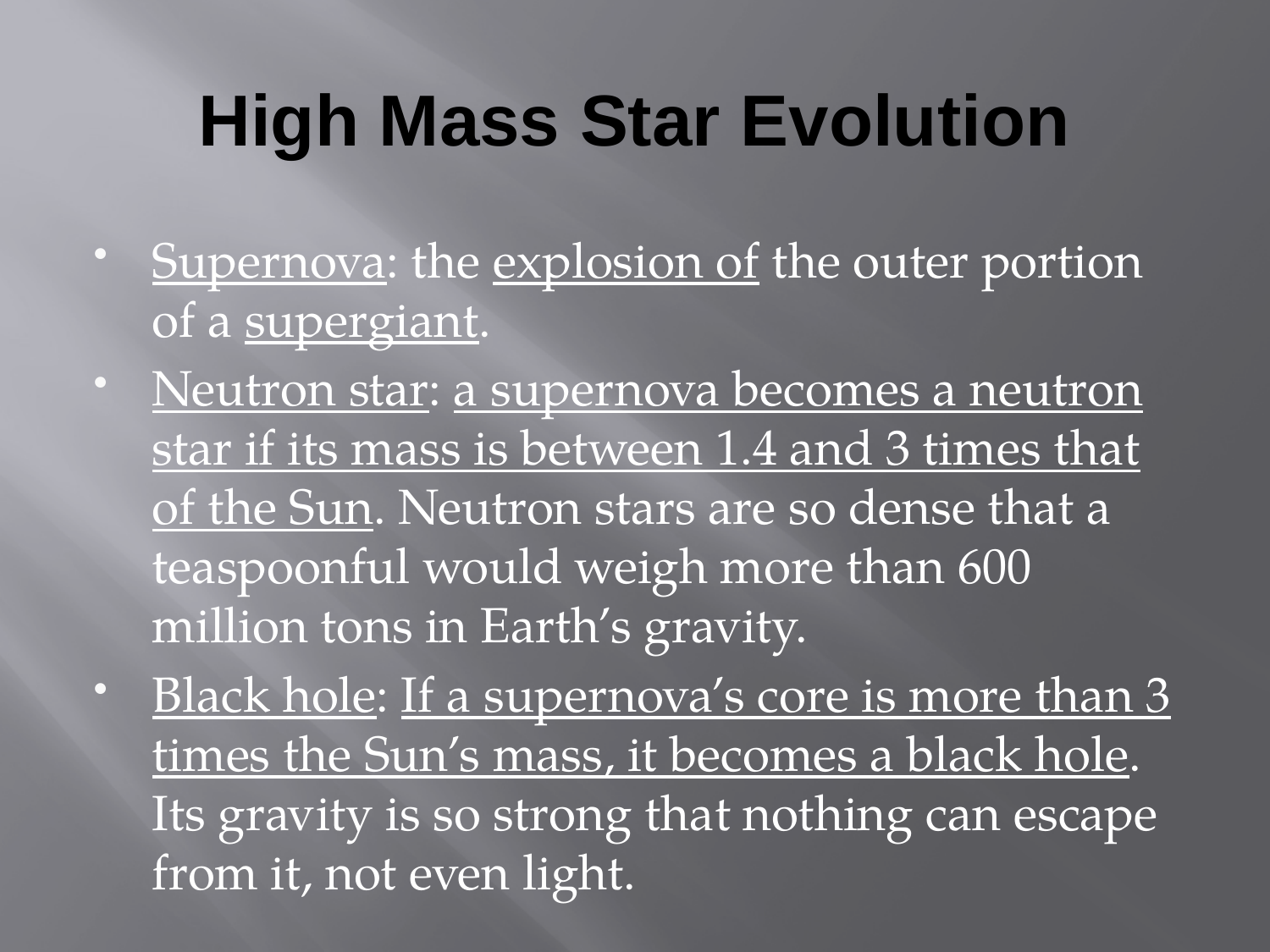

# High Mass Star Evolution
Supernova: the explosion of the outer portion of a supergiant.
Neutron star: a supernova becomes a neutron star if its mass is between 1.4 and 3 times that of the Sun. Neutron stars are so dense that a teaspoonful would weigh more than 600 million tons in Earth’s gravity.
Black hole: If a supernova’s core is more than 3 times the Sun’s mass, it becomes a black hole.  Its gravity is so strong that nothing can escape from it, not even light.